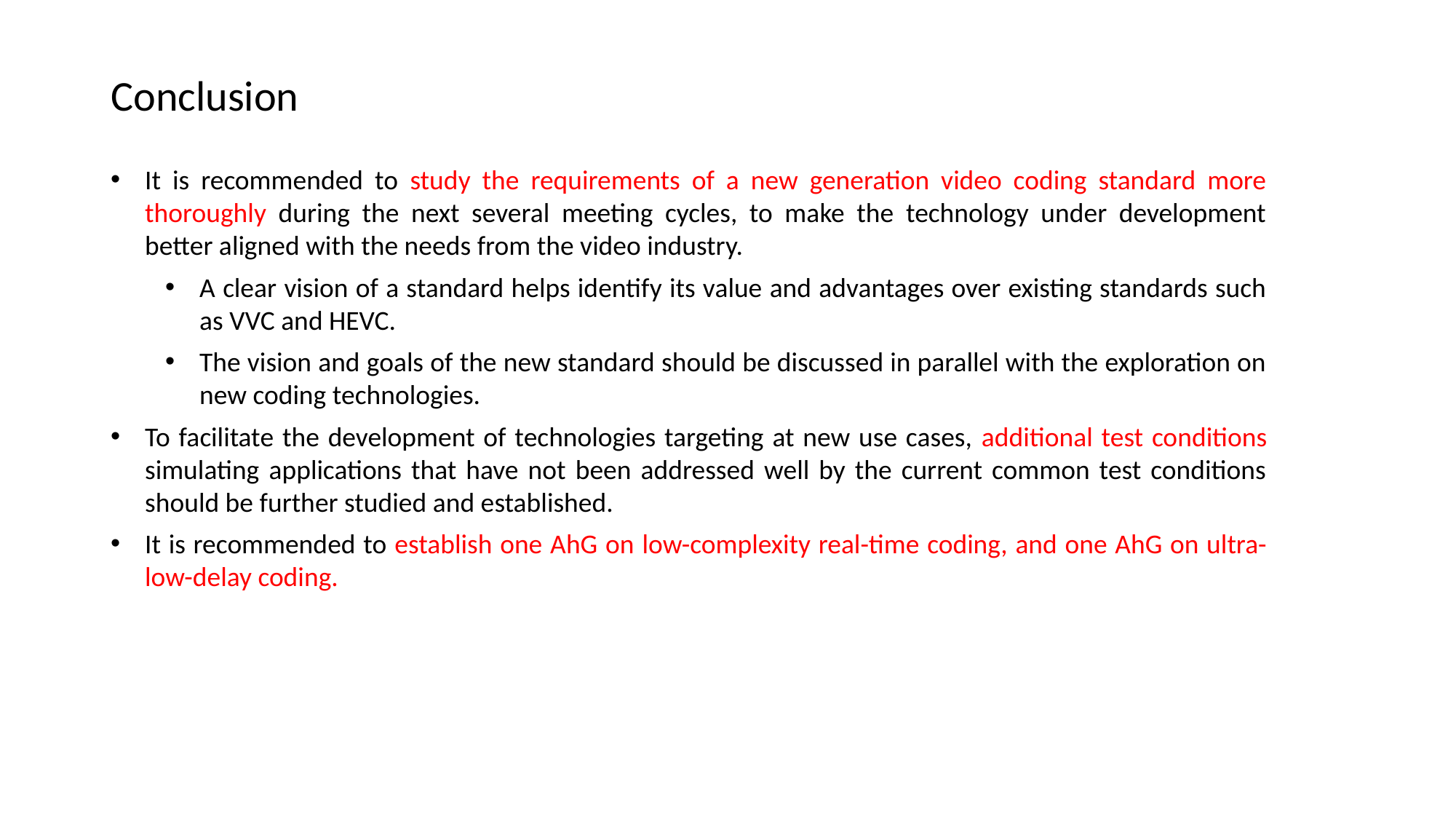

# Conclusion
It is recommended to study the requirements of a new generation video coding standard more thoroughly during the next several meeting cycles, to make the technology under development better aligned with the needs from the video industry.
A clear vision of a standard helps identify its value and advantages over existing standards such as VVC and HEVC.
The vision and goals of the new standard should be discussed in parallel with the exploration on new coding technologies.
To facilitate the development of technologies targeting at new use cases, additional test conditions simulating applications that have not been addressed well by the current common test conditions should be further studied and established.
It is recommended to establish one AhG on low-complexity real-time coding, and one AhG on ultra-low-delay coding.